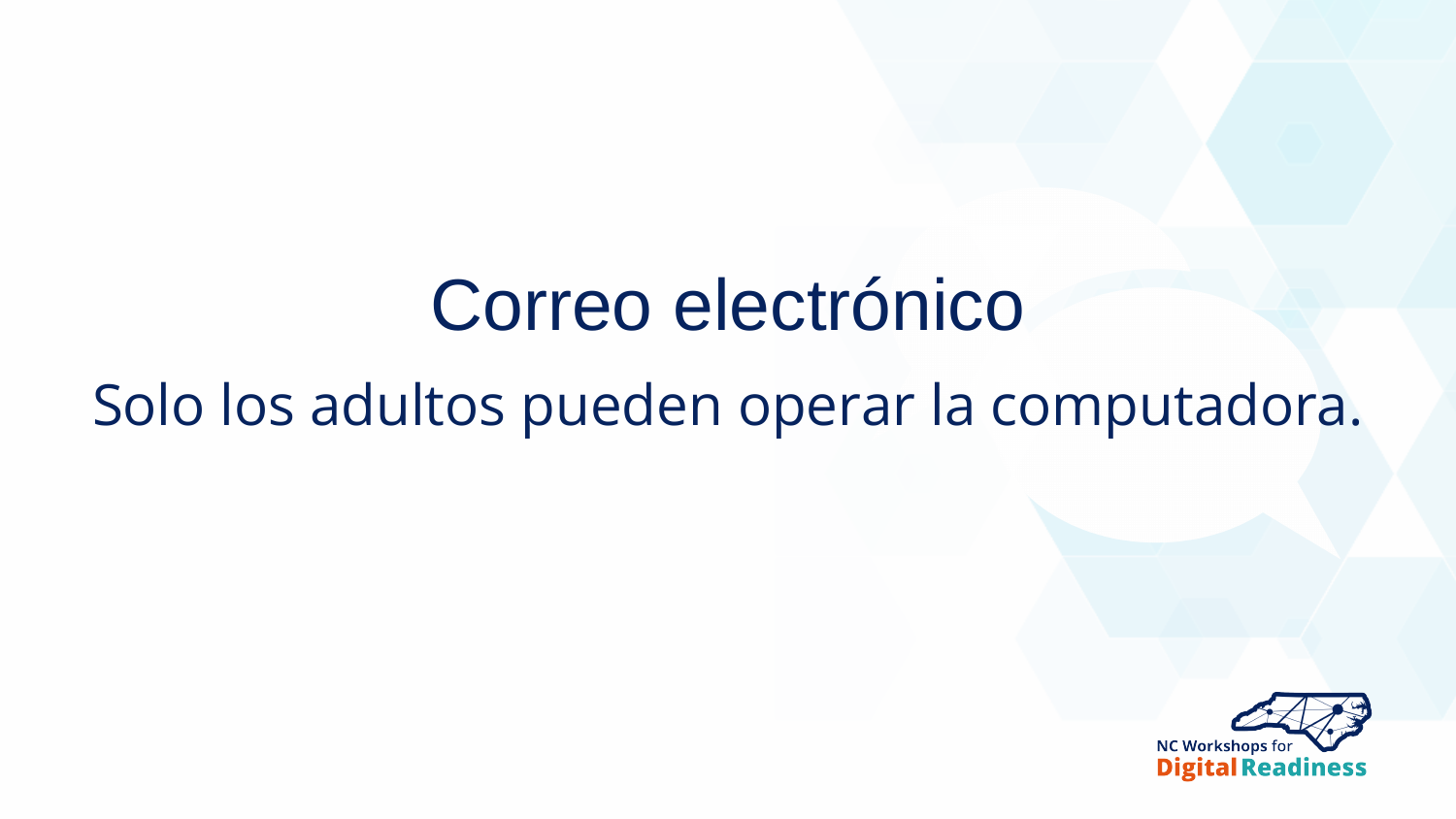

# Correo electrónico
Solo los adultos pueden operar la computadora.